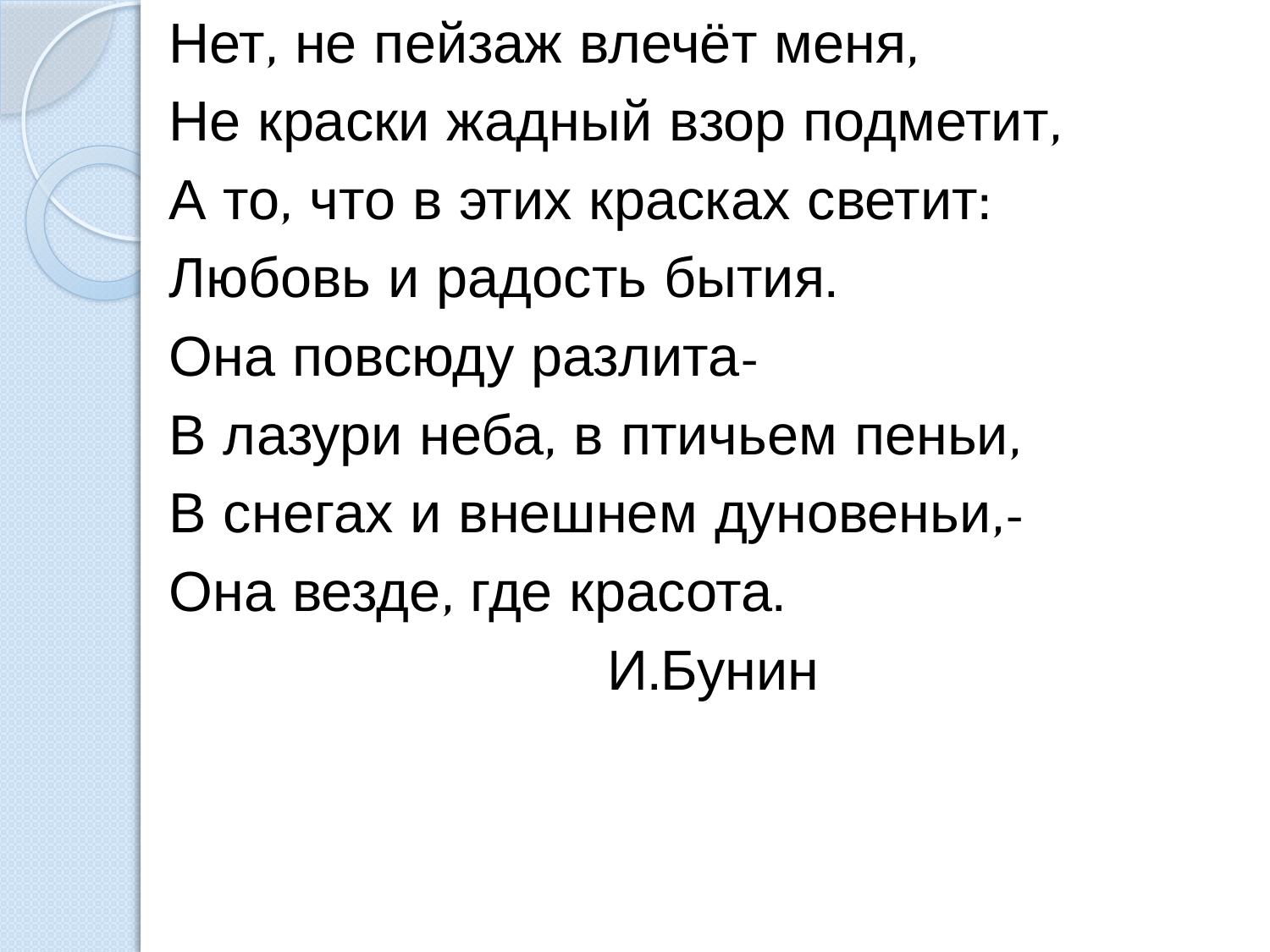

Нет, не пейзаж влечёт меня,
Не краски жадный взор подметит,
А то, что в этих красках светит:
Любовь и радость бытия.
Она повсюду разлита-
В лазури неба, в птичьем пеньи,
В снегах и внешнем дуновеньи,-
Она везде, где красота.
И.Бунин